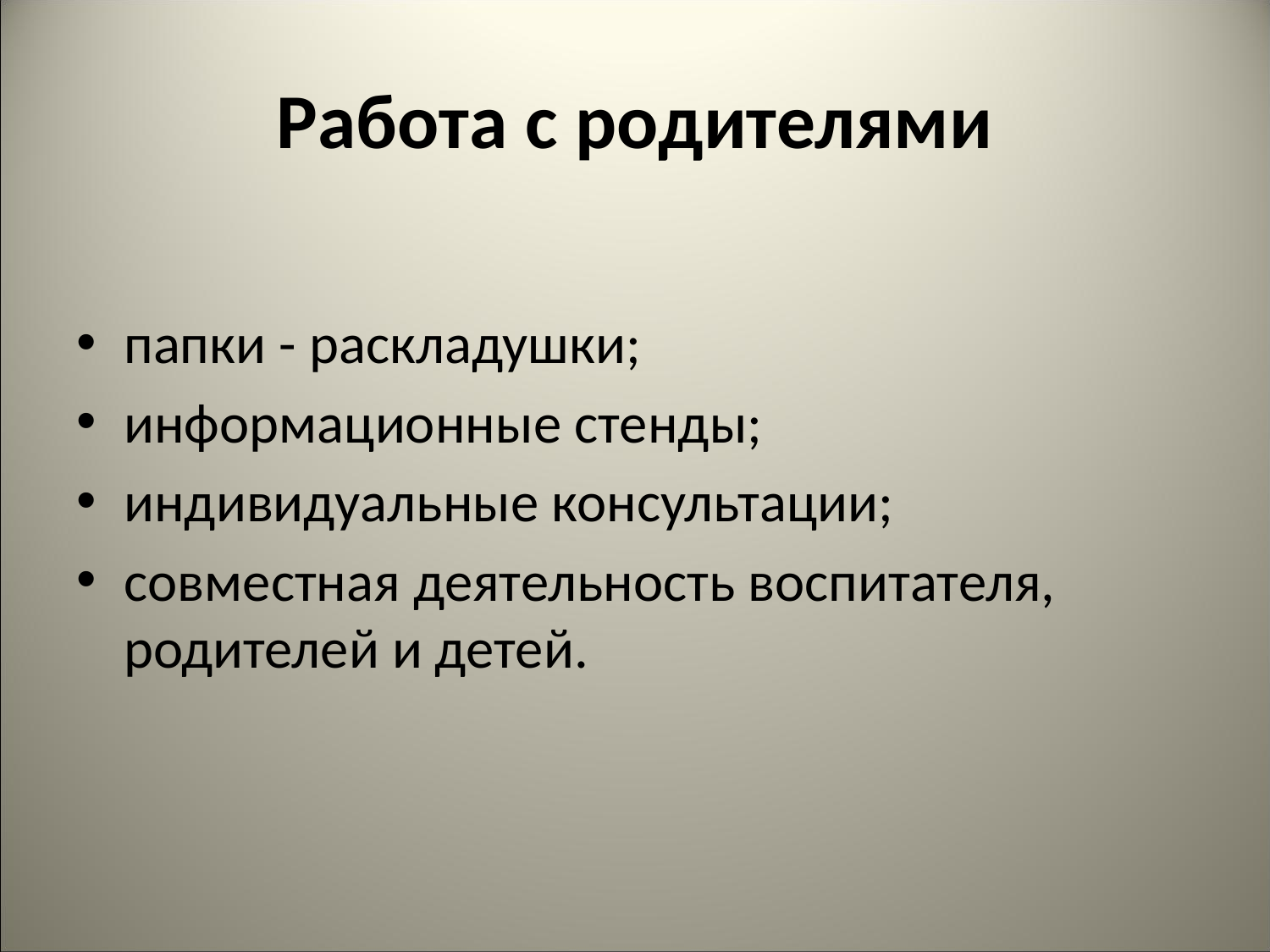

# Работа с родителями

папки - раскладушки;
информационные стенды;
индивидуальные консультации;
совместная деятельность воспитателя, родителей и детей.